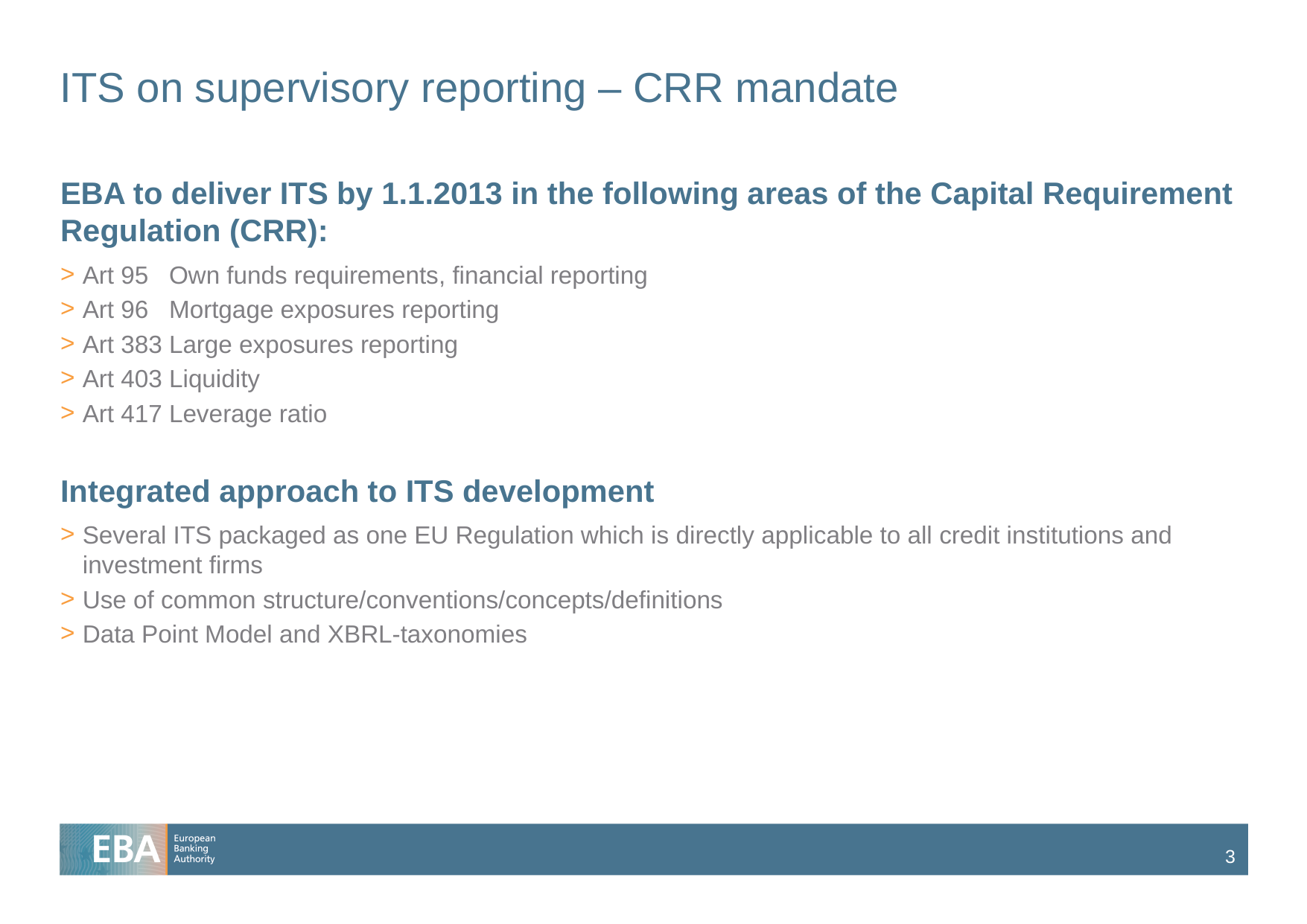

# ITS on supervisory reporting – CRR mandate
EBA to deliver ITS by 1.1.2013 in the following areas of the Capital Requirement Regulation (CRR):
Art 95   Own funds requirements, financial reporting
Art 96   Mortgage exposures reporting
Art 383 Large exposures reporting
Art 403 Liquidity
Art 417 Leverage ratio

Integrated approach to ITS development
Several ITS packaged as one EU Regulation which is directly applicable to all credit institutions and investment firms
Use of common structure/conventions/concepts/definitions
Data Point Model and XBRL-taxonomies